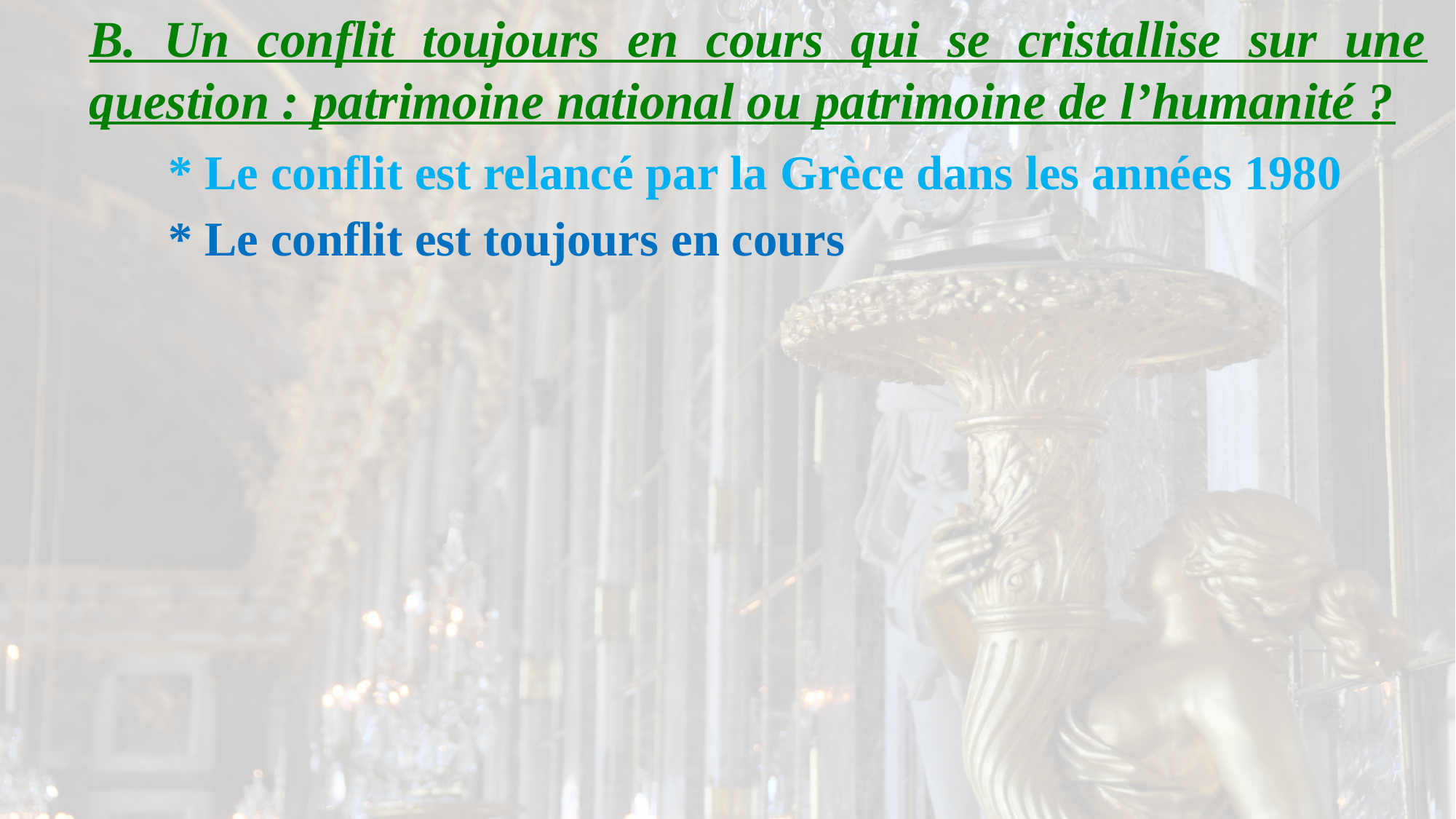

B. Un conflit toujours en cours qui se cristallise sur une question : patrimoine national ou patrimoine de l’humanité ?
* Le conflit est relancé par la Grèce dans les années 1980
* Le conflit est toujours en cours